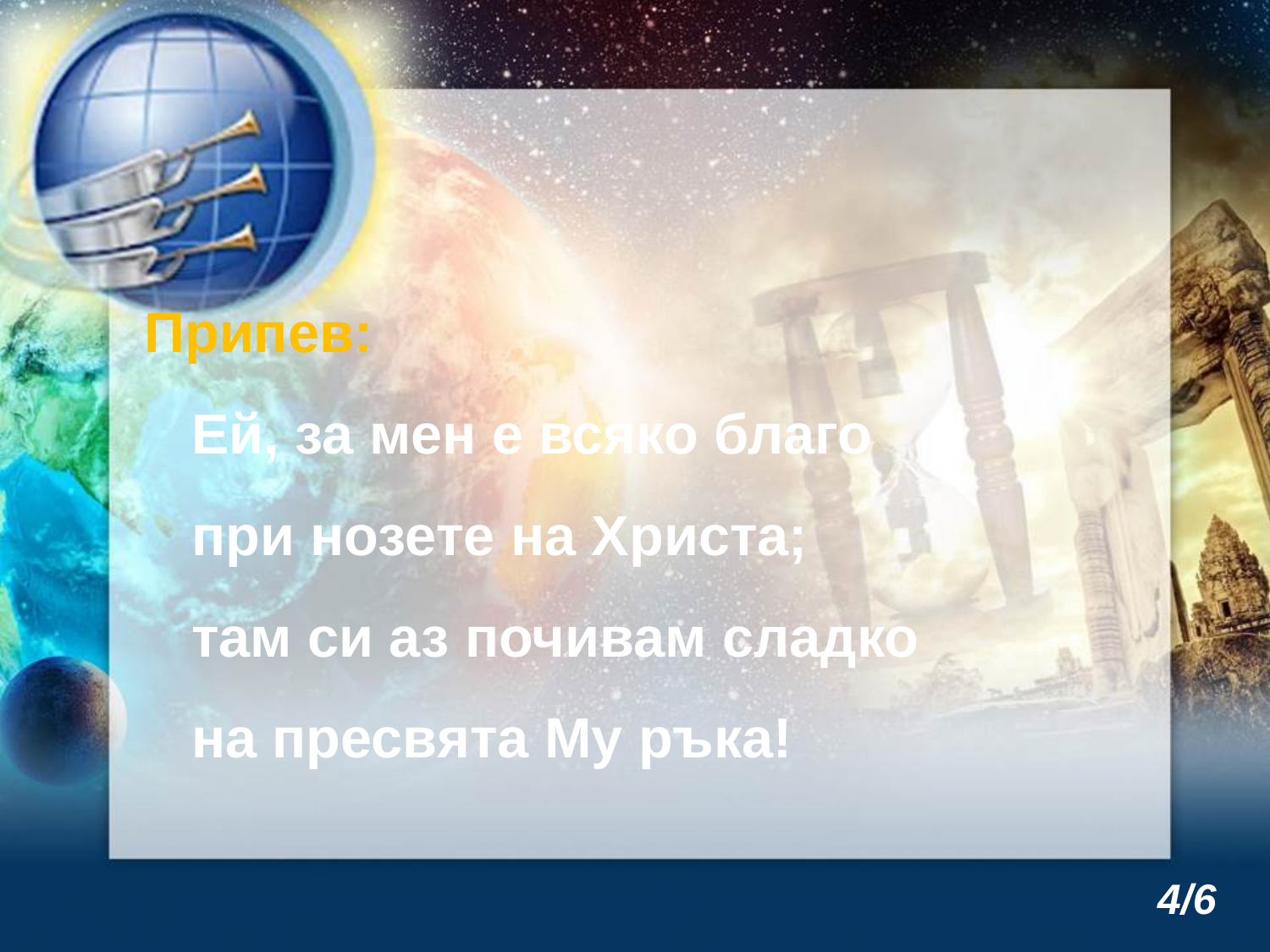

Припев:
      Ей, за мен е всяко благо
      при нозете на Христа;
      там си аз почивам сладко
      на пресвята Му ръка!
4/6